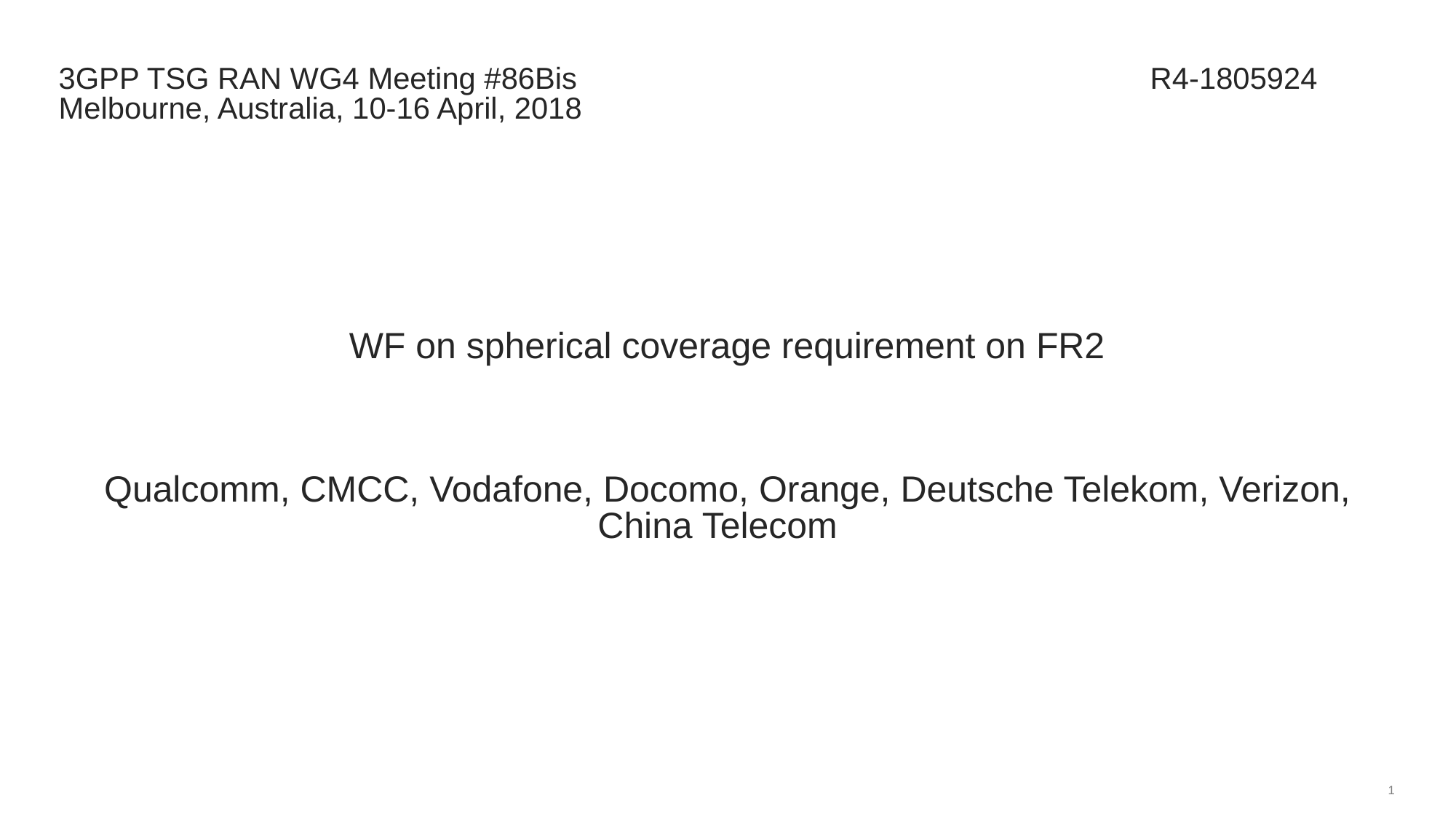

# 3GPP TSG RAN WG4 Meeting #86Bis						R4-1805924 Melbourne, Australia, 10-16 April, 2018
WF on spherical coverage requirement on FR2
Qualcomm, CMCC, Vodafone, Docomo, Orange, Deutsche Telekom, Verizon, China Telecom